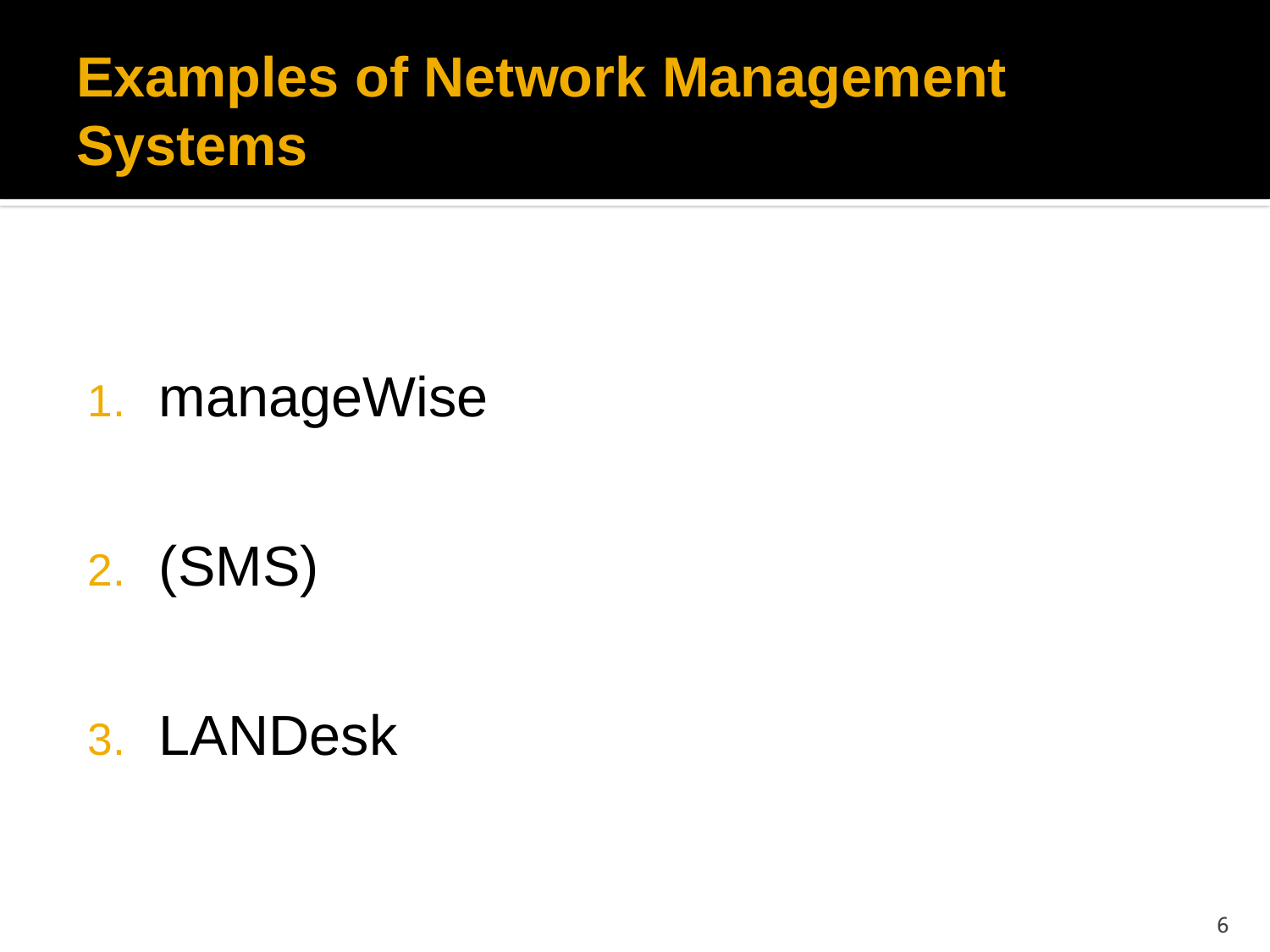

# Examples of Network Management Systems
manageWise
(SMS)
LANDesk
6